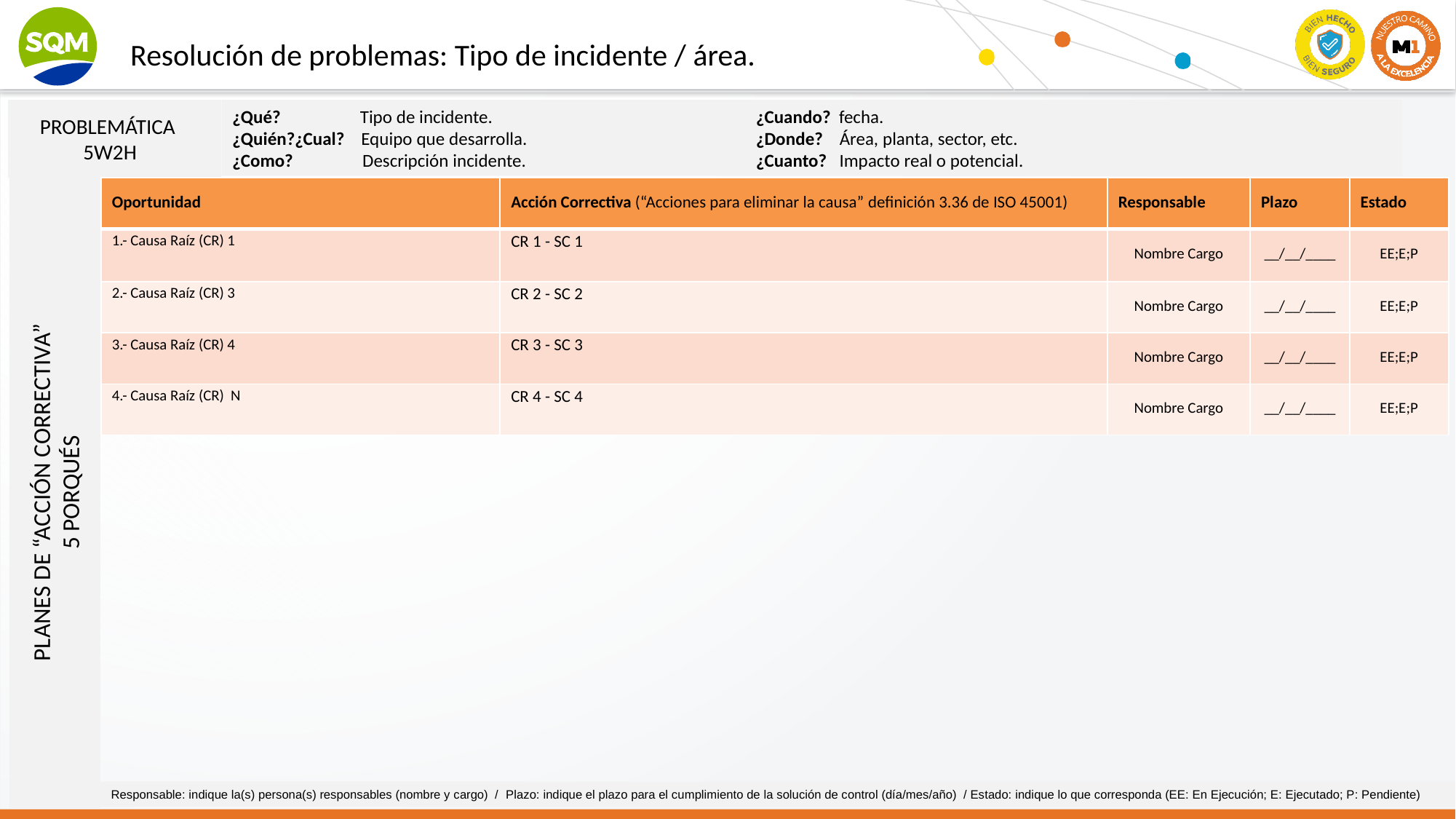

Resolución de problemas: Tipo de incidente / área.

¿Qué?                   Tipo de incidente.
¿Quién?¿Cual?    Equipo que desarrolla.
¿Como? 	     Descripción incidente.
¿Cuando?  fecha.
¿Donde?    Área, planta, sector, etc.
¿Cuanto?   Impacto real o potencial.
PROBLEMÁTICA
5W2H
| Oportunidad | Acción Correctiva (“Acciones para eliminar la causa” definición 3.36 de ISO 45001) | Responsable | Plazo | Estado |
| --- | --- | --- | --- | --- |
| 1.- Causa Raíz (CR) 1 | CR 1 - SC 1 | Nombre Cargo | \_\_/\_\_/\_\_\_\_ | EE;E;P |
| 2.- Causa Raíz (CR) 3 | CR 2 - SC 2 | Nombre Cargo | \_\_/\_\_/\_\_\_\_ | EE;E;P |
| 3.- Causa Raíz (CR) 4 | CR 3 - SC 3 | Nombre Cargo | \_\_/\_\_/\_\_\_\_ | EE;E;P |
| 4.- Causa Raíz (CR) N | CR 4 - SC 4 | Nombre Cargo | \_\_/\_\_/\_\_\_\_ | EE;E;P |
4 Por que?

PLANES DE “ACCIÓN CORRECTIVA”
5 PORQUÉS
Responsable: indique la(s) persona(s) responsables (nombre y cargo)  /  Plazo: indique el plazo para el cumplimiento de la solución de control (día/mes/año)  / Estado: indique lo que corresponda (EE: En Ejecución; E: Ejecutado; P: Pendiente)